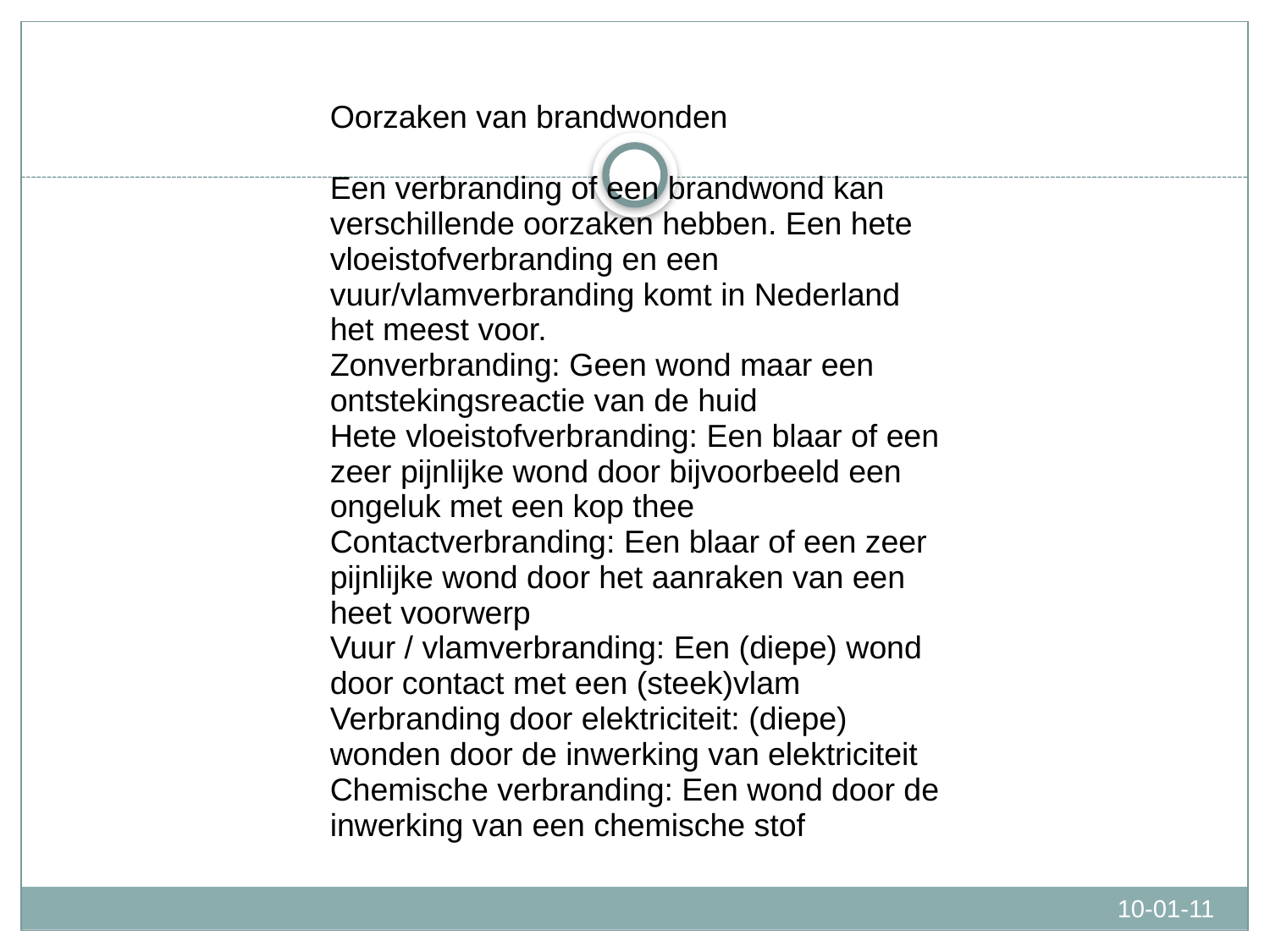

#
Oorzaken van brandwonden

Een verbranding of een brandwond kan verschillende oorzaken hebben. Een hete vloeistofverbranding en een vuur/vlamverbranding komt in Nederland het meest voor.
Zonverbranding: Geen wond maar een ontstekingsreactie van de huid
Hete vloeistofverbranding: Een blaar of een zeer pijnlijke wond door bijvoorbeeld een ongeluk met een kop thee
Contactverbranding: Een blaar of een zeer pijnlijke wond door het aanraken van een heet voorwerp
Vuur / vlamverbranding: Een (diepe) wond door contact met een (steek)vlam
Verbranding door elektriciteit: (diepe) wonden door de inwerking van elektriciteit
Chemische verbranding: Een wond door de inwerking van een chemische stof
10-01-11